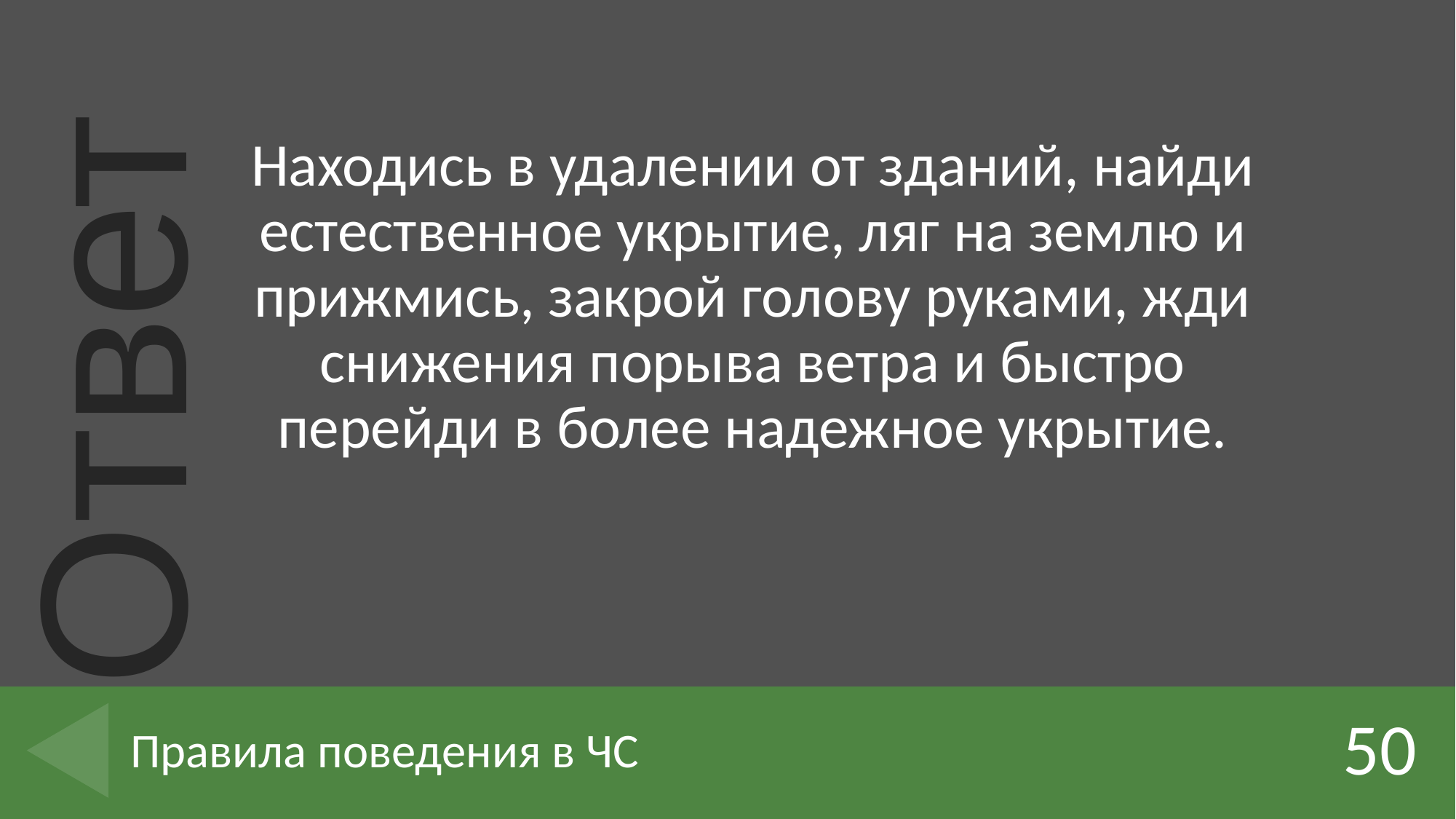

Находись в удалении от зданий, найди естественное укрытие, ляг на землю и прижмись, закрой голову руками, жди снижения порыва ветра и быстро перейди в более надежное укрытие.
50
# Правила поведения в ЧС